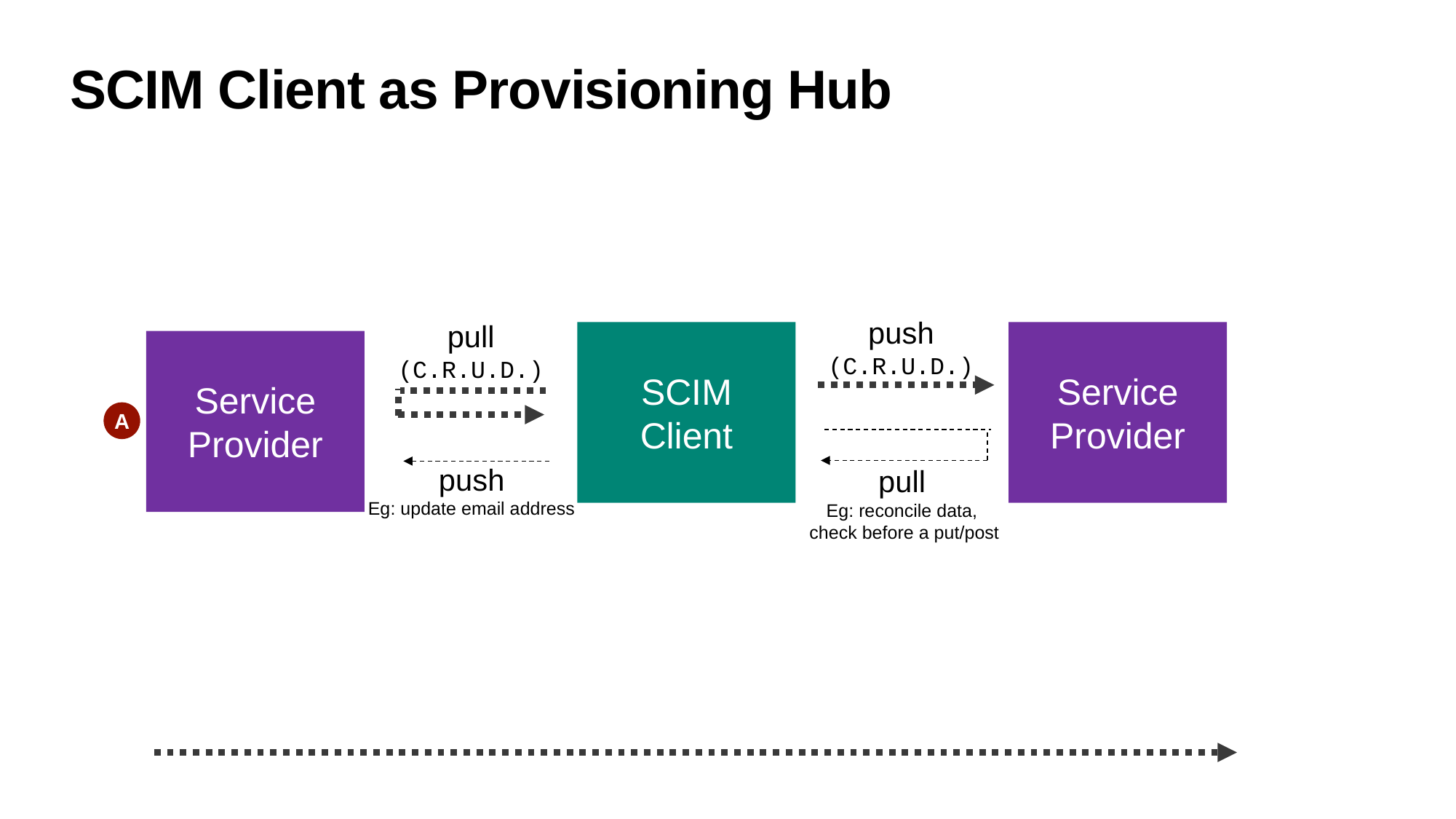

# SCIM Client as Provisioning Hub
push
(C.R.U.D.)
pull
(C.R.U.D.)
SCIM Client
Service
Provider
Service Provider
A
push
Eg: update email address
pull
Eg: reconcile data,
 check before a put/post